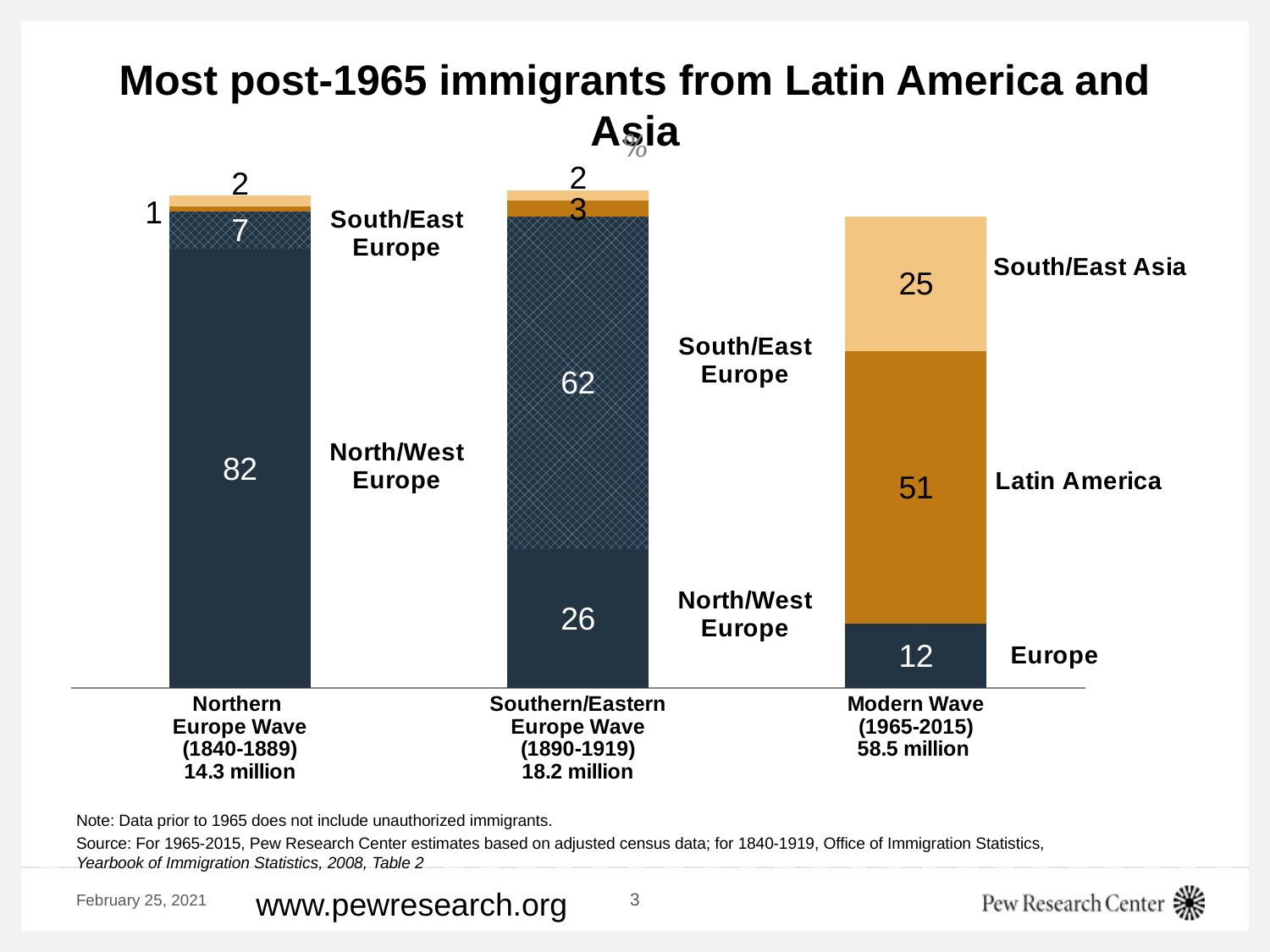

# Most post-1965 immigrants from Latin America and Asia
%

### Chart

| Category | North/West Europe | South/East Europe | Latin America | South/East Asia |
|---|---|---|---|---|
| Northern
Europe Wave
(1840-1889)
14.3 million | 82.0 | 7.0 | 1.0 | 2.0 |
| Southern/Eastern
Europe Wave
(1890-1919)
18.2 million | 26.0 | 62.0 | 3.0 | 2.0 |
| Modern Wave
(1965-2015)
58.5 million  | 12.0 | 0.0 | 51.0 | 25.0 |
Note: Data prior to 1965 does not include unauthorized immigrants.
Source: For 1965-2015, Pew Research Center estimates based on adjusted census data; for 1840-1919, Office of Immigration Statistics, Yearbook of Immigration Statistics, 2008, Table 2
February 25, 2021
www.pewresearch.org
3